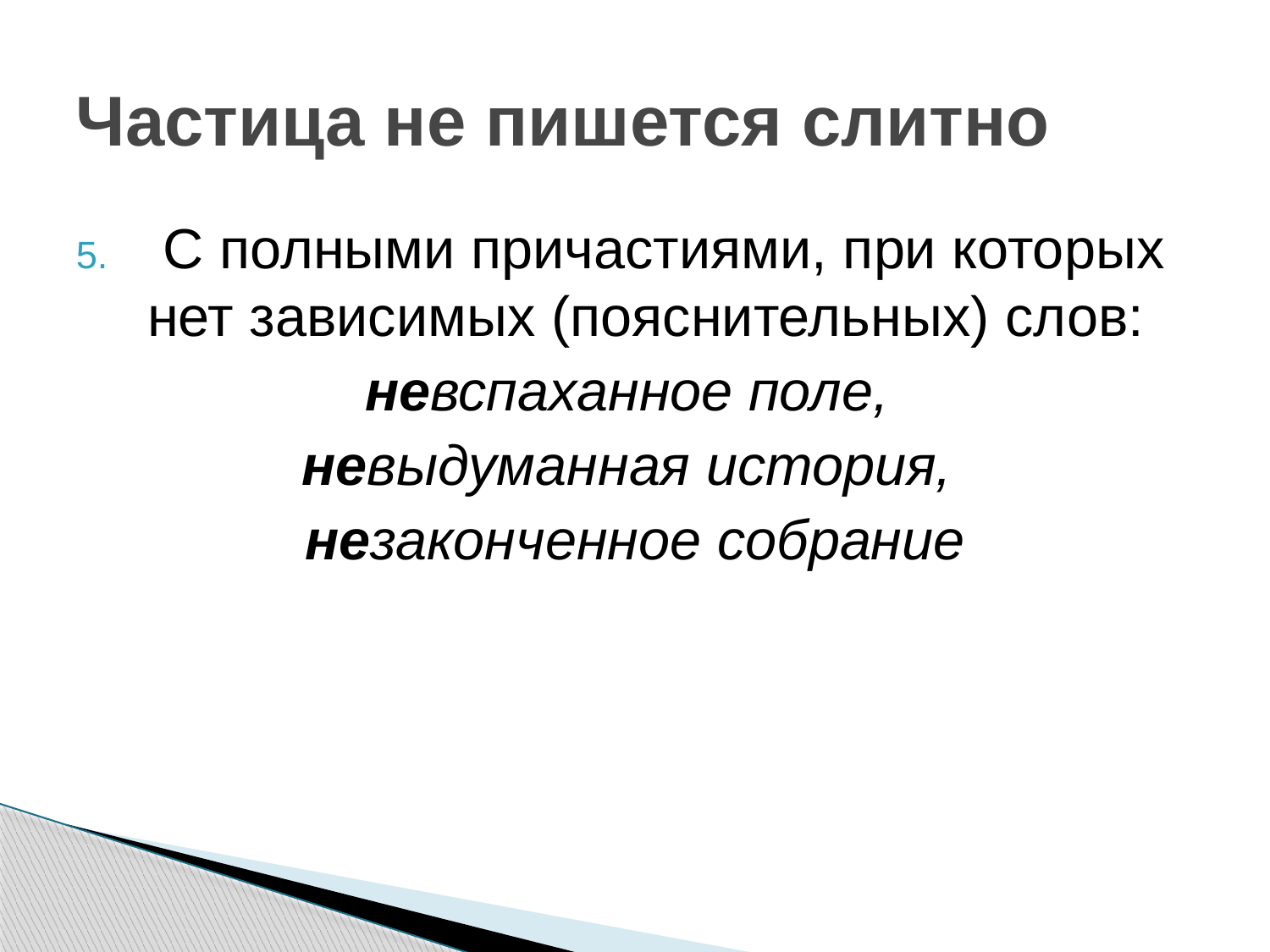

# Частица не пишется слитно
 C полными причастиями, при которых нет зависимых (пояснительных) слов:
невспаханное поле,
невыдуманная история,
незаконченное собрание